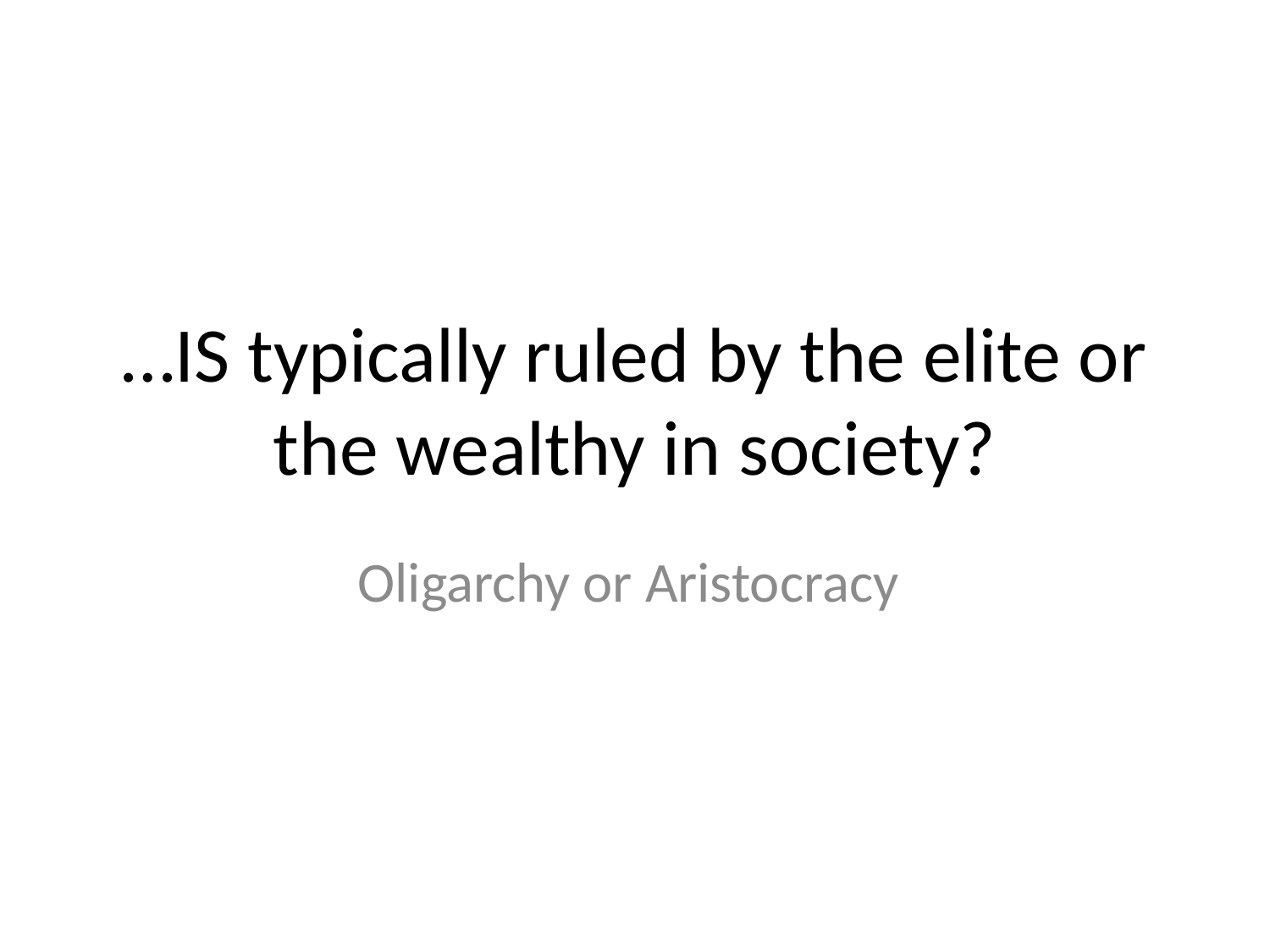

# …IS typically ruled by the elite or the wealthy in society?
Oligarchy or Aristocracy